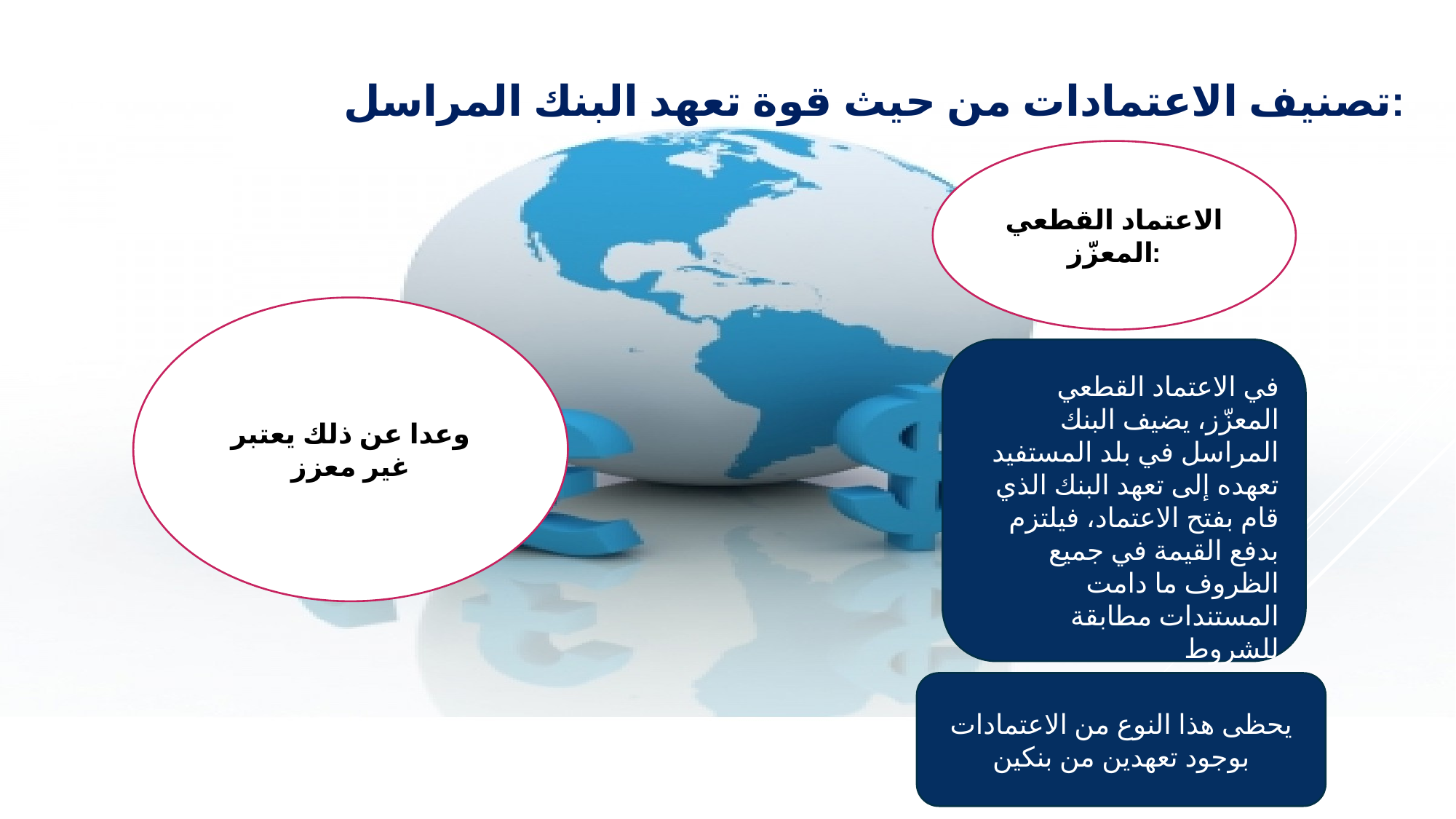

تصنيف الاعتمادات من حيث قوة تعهد البنك المراسل:
الاعتماد القطعي المعزّز:
وعدا عن ذلك يعتبر غير معزز

في الاعتماد القطعي المعزّز، يضيف البنك المراسل في بلد المستفيد تعهده إلى تعهد البنك الذي قام بفتح الاعتماد، فيلتزم بدفع القيمة في جميع الظروف ما دامت المستندات مطابقة للشروط
يحظى هذا النوع من الاعتمادات بوجود تعهدين من بنكين